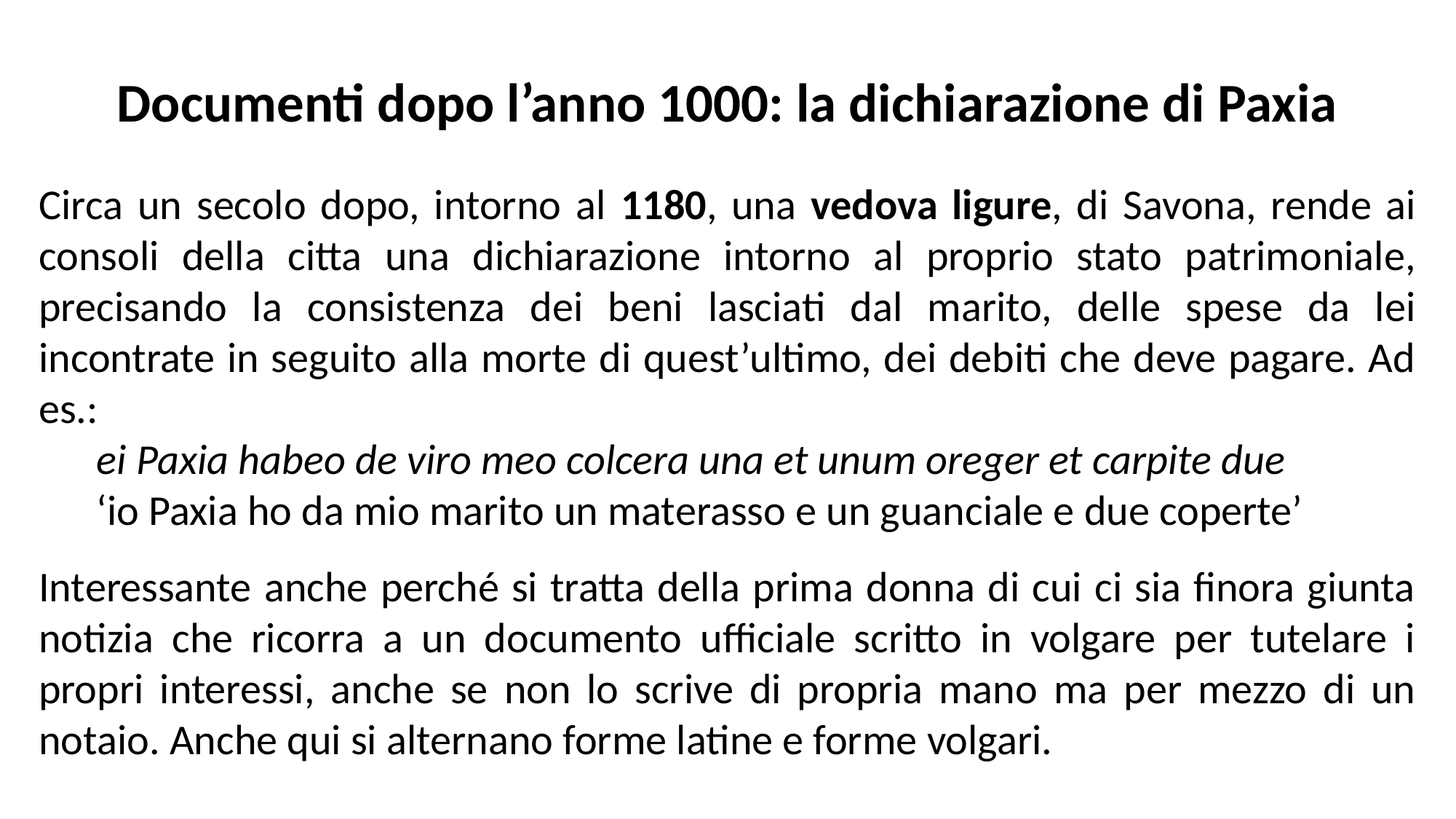

Documenti dopo l’anno 1000: la dichiarazione di Paxia
Circa un secolo dopo, intorno al 1180, una vedova ligure, di Savona, rende ai consoli della citta una dichiarazione intorno al proprio stato patrimoniale, precisando la consistenza dei beni lasciati dal marito, delle spese da lei incontrate in seguito alla morte di quest’ultimo, dei debiti che deve pagare. Ad es.:
      ei Paxia habeo de viro meo colcera una et unum oreger et carpite due
      ‘io Paxia ho da mio marito un materasso e un guanciale e due coperte’
Interessante anche perché si tratta della prima donna di cui ci sia finora giunta notizia che ricorra a un documento ufficiale scritto in volgare per tutelare i propri interessi, anche se non lo scrive di propria mano ma per mezzo di un notaio. Anche qui si alternano forme latine e forme volgari.